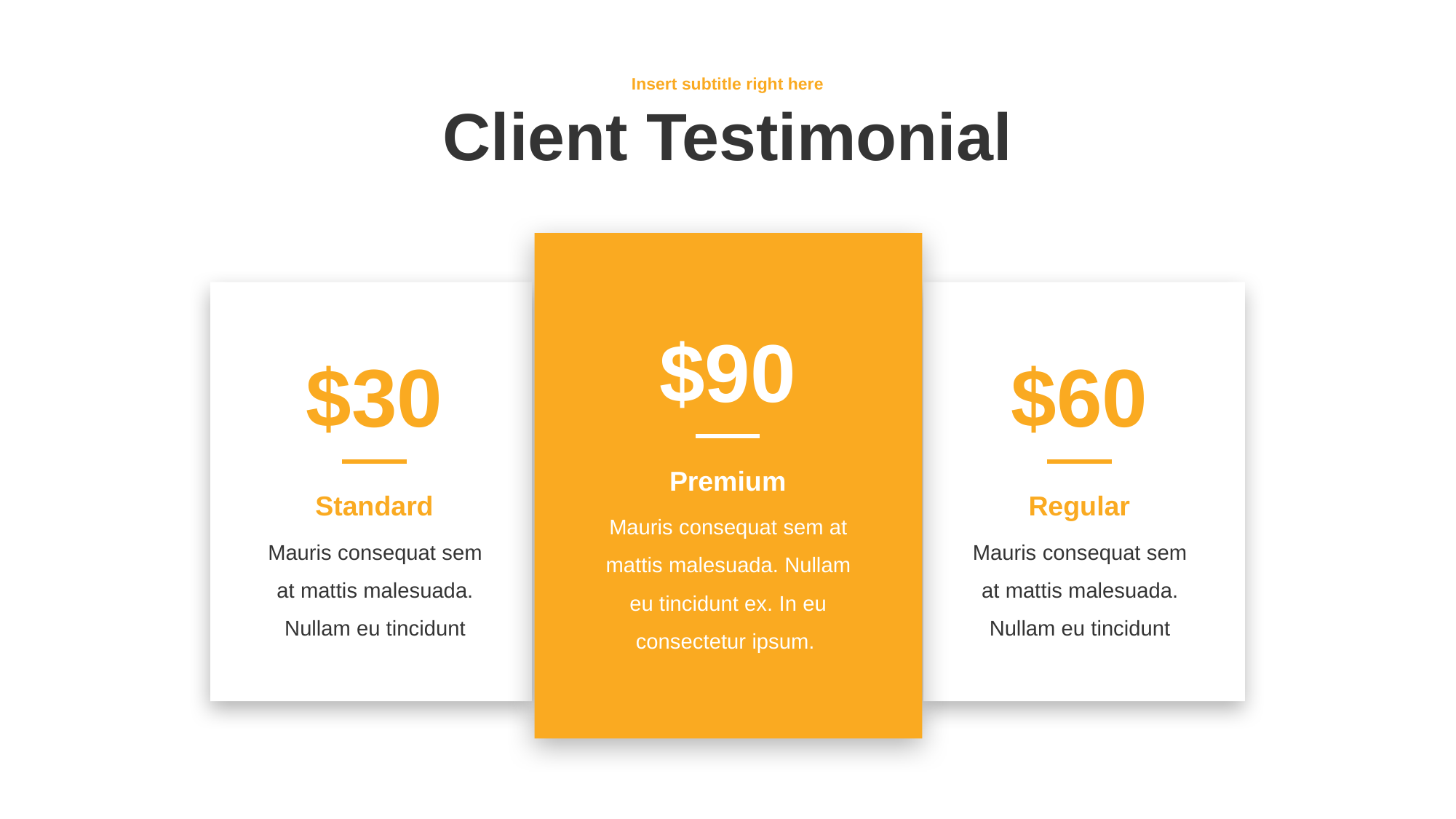

Insert subtitle right here
# Client Testimonial

$90
$30
$60
Premium
Standard
Regular
Mauris consequat sem at mattis malesuada. Nullam eu tincidunt ex. In eu consectetur ipsum.
Mauris consequat sem at mattis malesuada. Nullam eu tincidunt
Mauris consequat sem at mattis malesuada. Nullam eu tincidunt